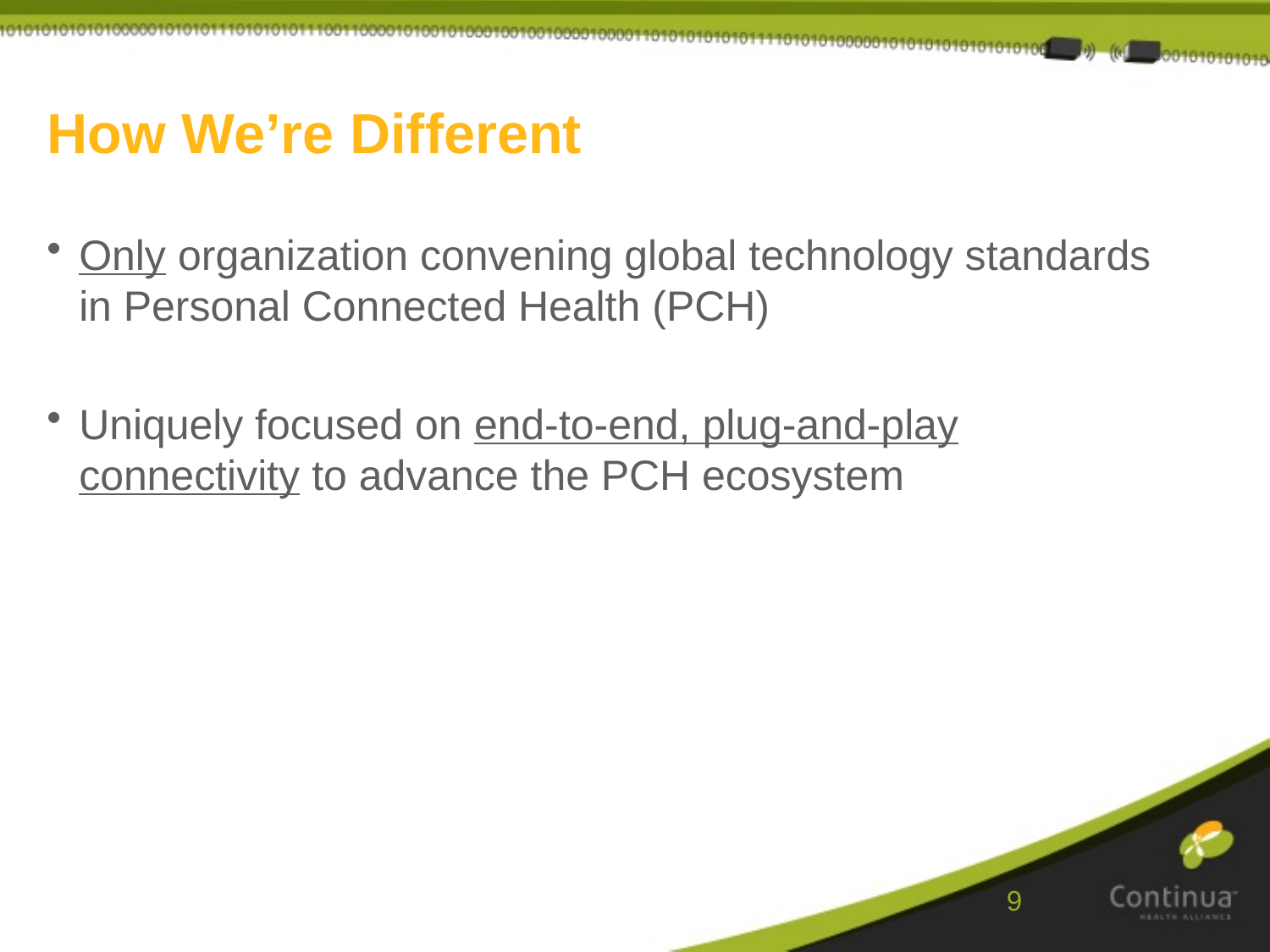

How We’re Different
Only organization convening global technology standards in Personal Connected Health (PCH)

Uniquely focused on end-to-end, plug-and-play connectivity to advance the PCH ecosystem